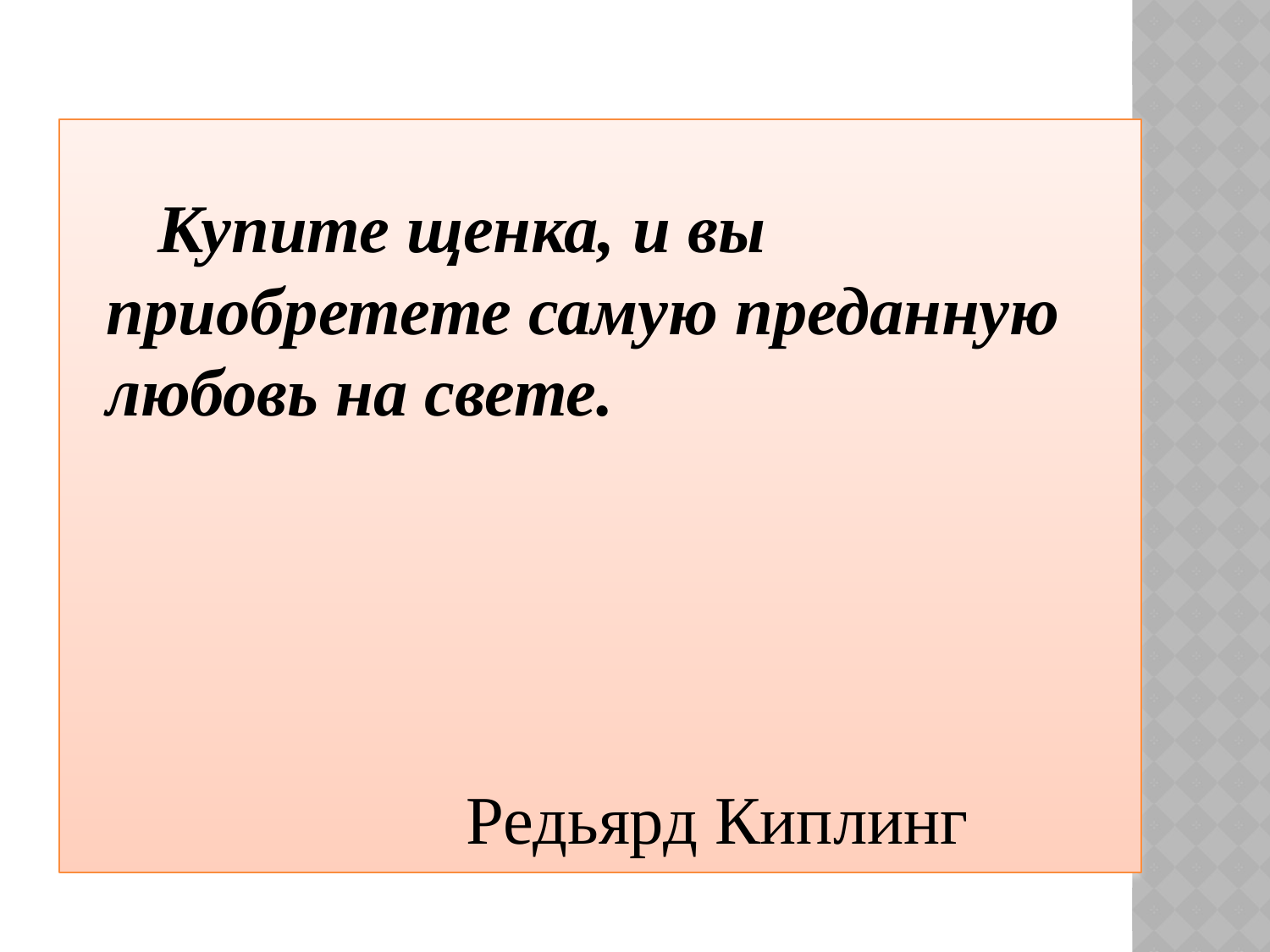

Купите щенка, и вы приобретете самую преданную любовь на свете.

                       Редьярд Киплинг